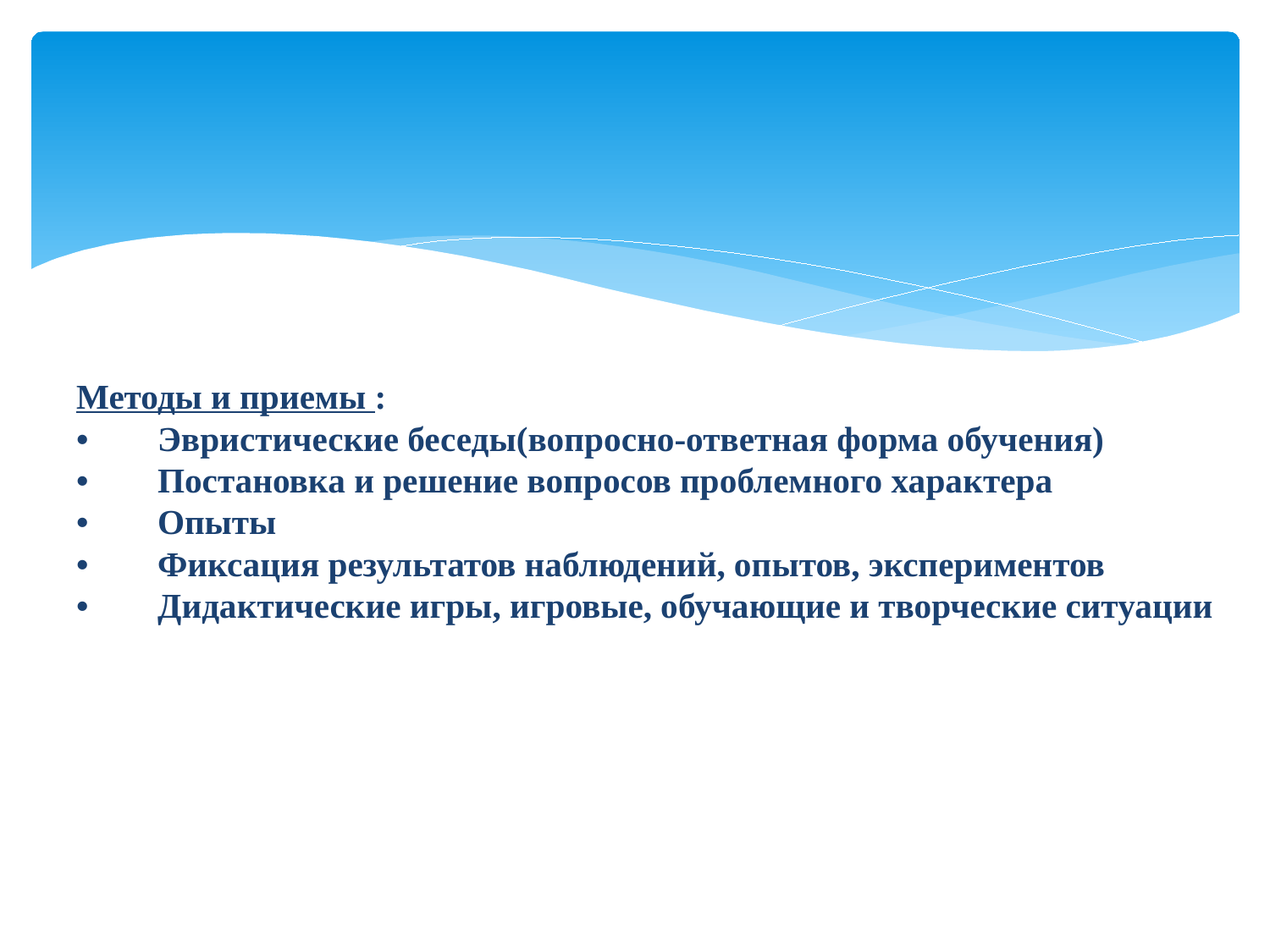

# Методы и приемы : •	Эвристические беседы(вопросно-ответная форма обучения) •	Постановка и решение вопросов проблемного характера •	Опыты •	Фиксация результатов наблюдений, опытов, экспериментов •	Дидактические игры, игровые, обучающие и творческие ситуации